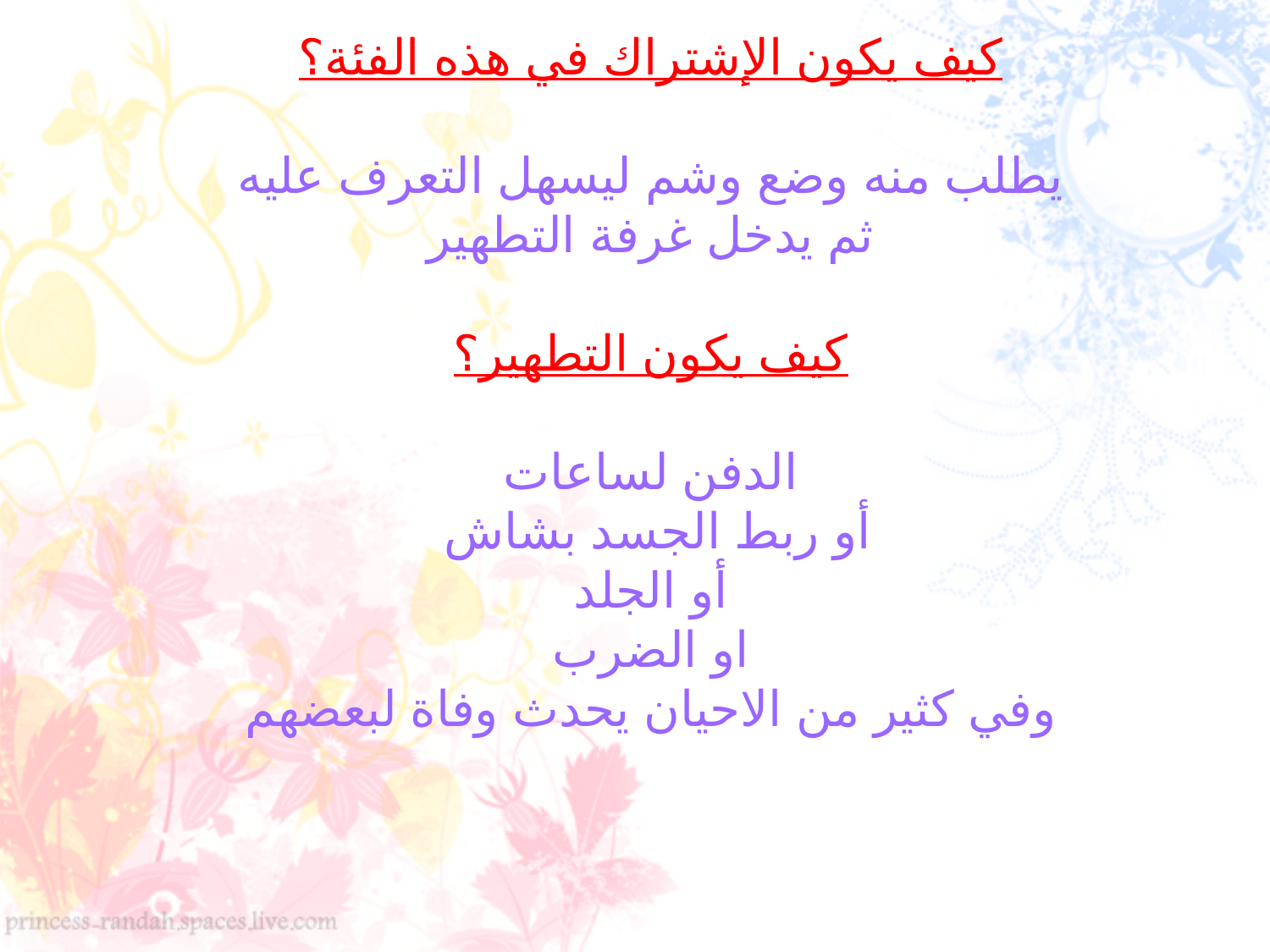

# كيف يكون الإشتراك في هذه الفئة؟ يطلب منه وضع وشم ليسهل التعرف عليه ثم يدخل غرفة التطهير كيف يكون التطهير؟ الدفن لساعات أو ربط الجسد بشاش أو الجلد او الضرب وفي كثير من الاحيان يحدث وفاة لبعضهم